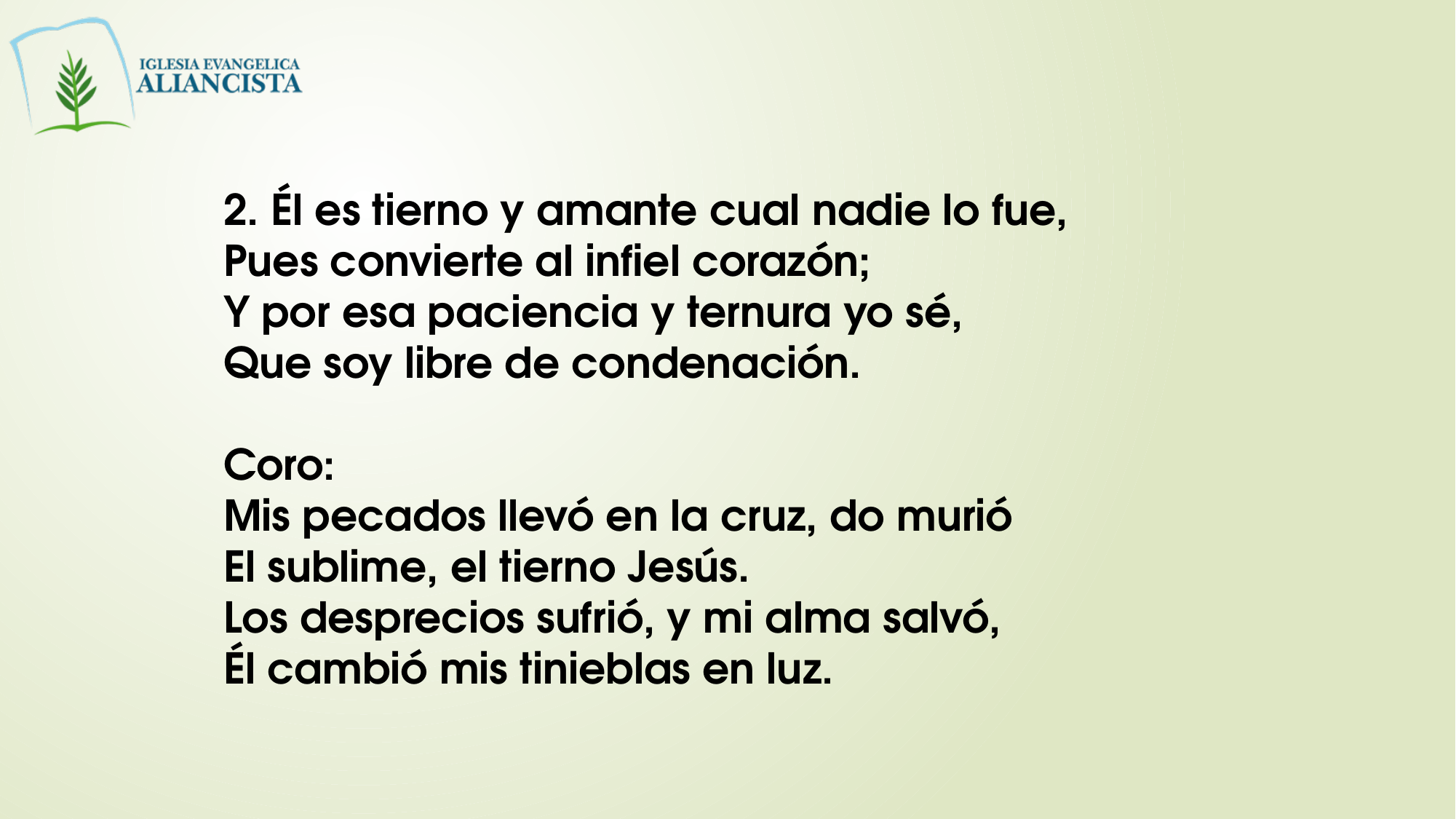

2. Él es tierno y amante cual nadie lo fue,
Pues convierte al infiel corazón;
Y por esa paciencia y ternura yo sé,
Que soy libre de condenación.

Coro:
Mis pecados llevó en la cruz, do murió
El sublime, el tierno Jesús.
Los desprecios sufrió, y mi alma salvó,
Él cambió mis tinieblas en luz.